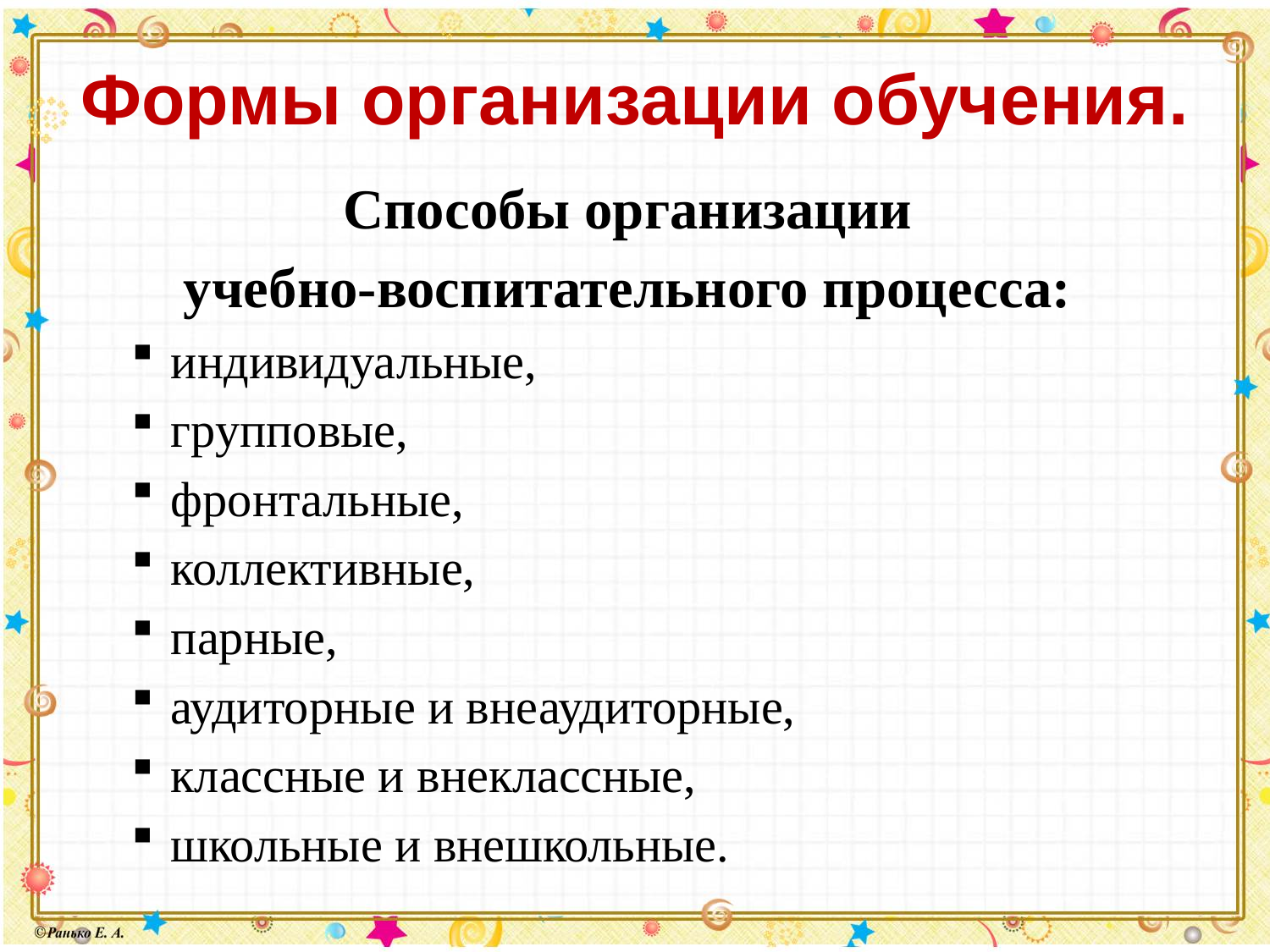

# Формы организации обучения.
Способы организации
учебно-воспитательного процесса:
индивидуальные,
групповые,
фронтальные,
коллективные,
парные,
аудиторные и внеаудиторные,
классные и внеклассные,
школьные и внешкольные.